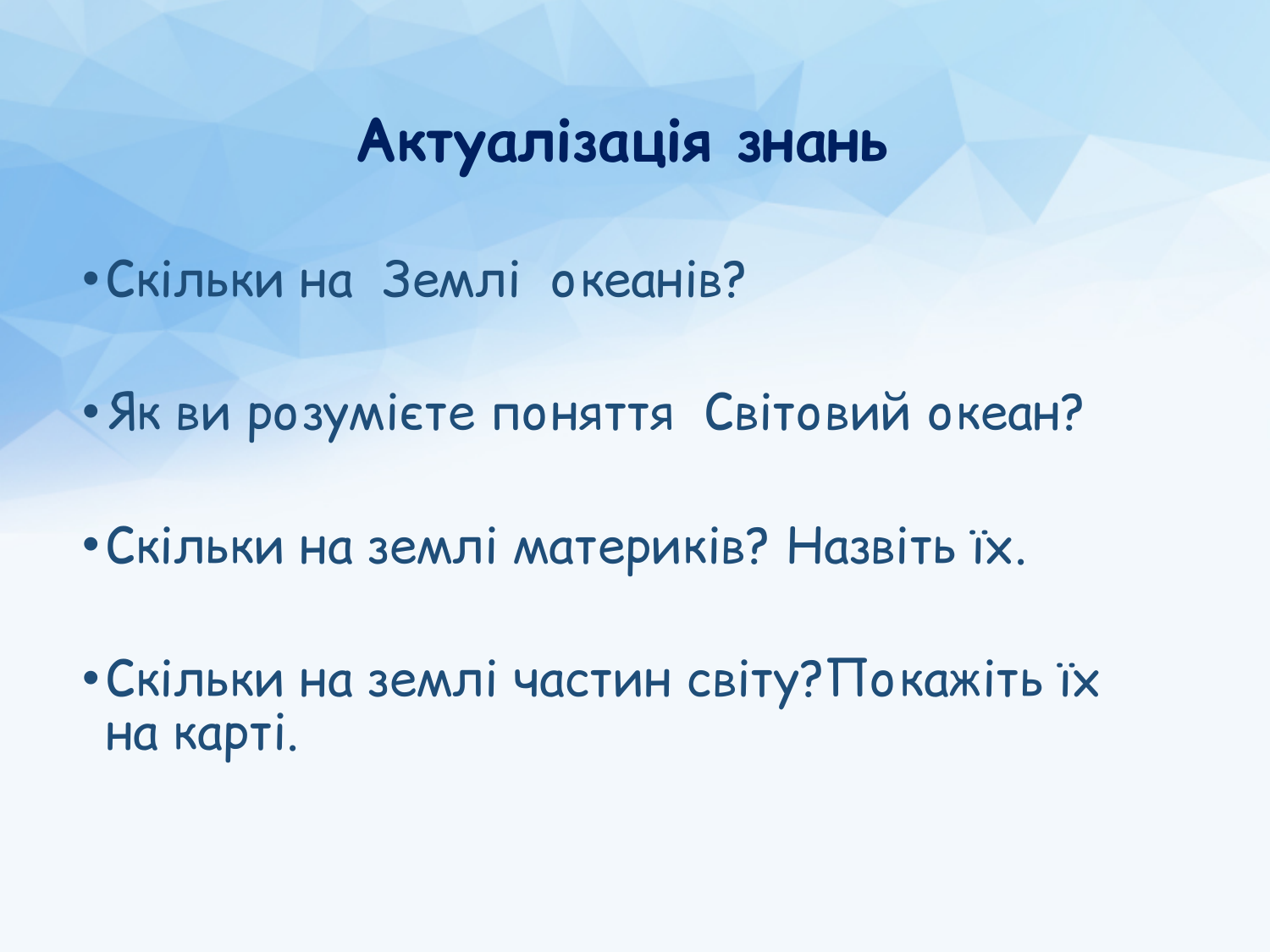

# Актуалізація знань
Скільки на  Землі  океанів?

Як ви розумієте поняття  Світовий океан?

Скільки на землі материків? Назвіть їх.

Скільки на землі частин світу?Покажіть їх на карті.